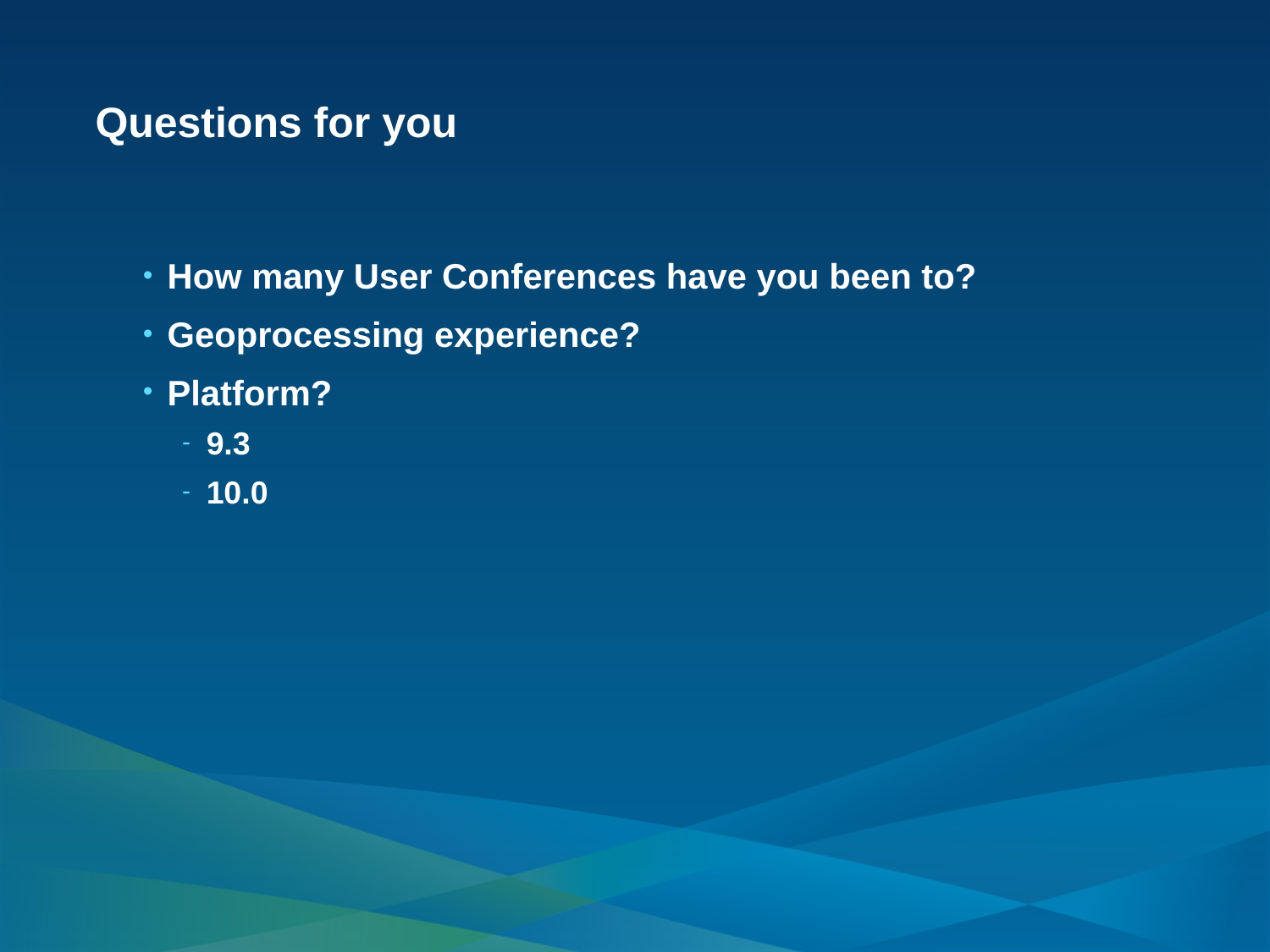

# Questions for you
How many User Conferences have you been to?
Geoprocessing experience?
Platform?
9.3
10.0